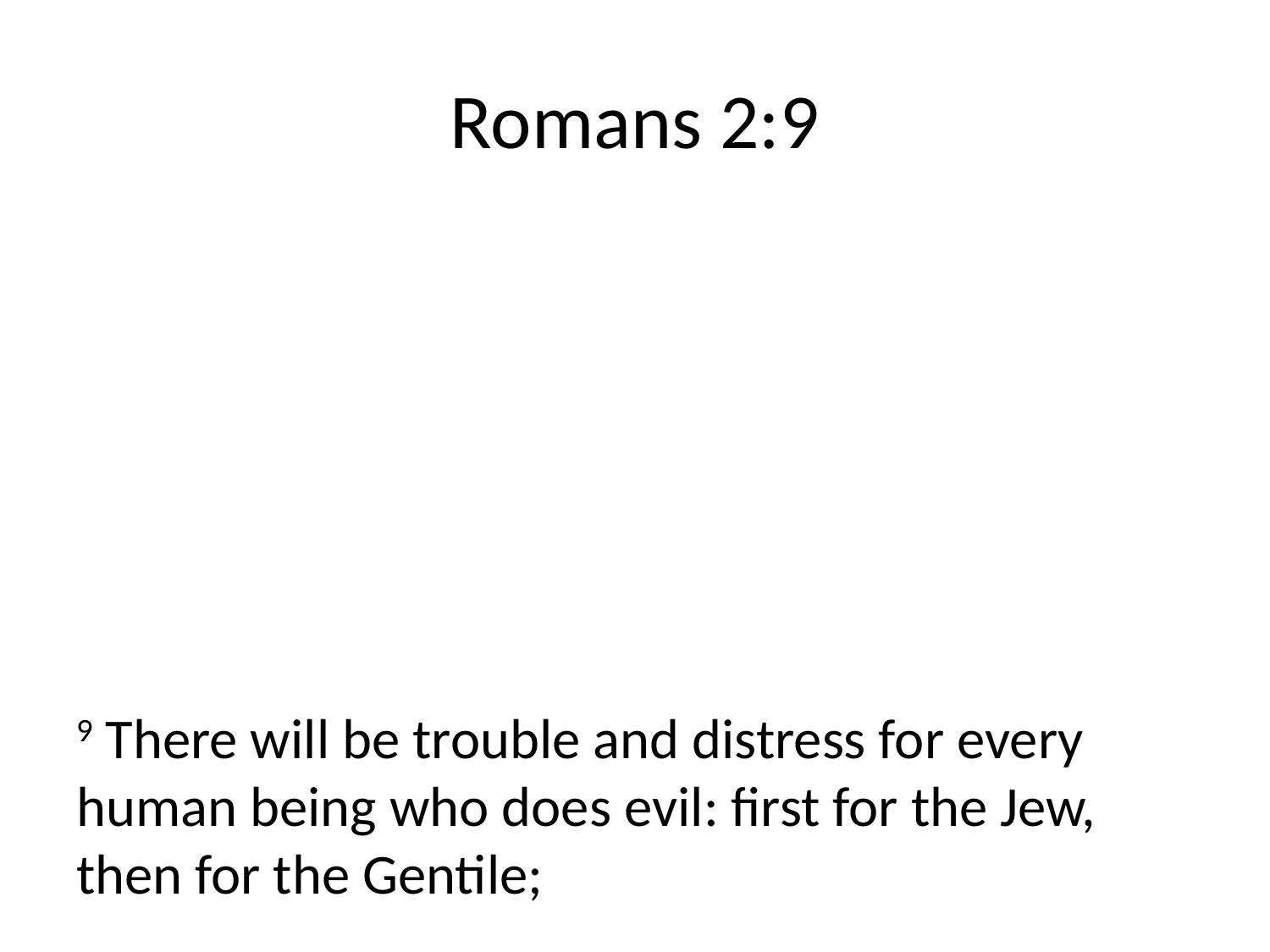

# Romans 2:9

9 There will be trouble and distress for every human being who does evil: first for the Jew, then for the Gentile;